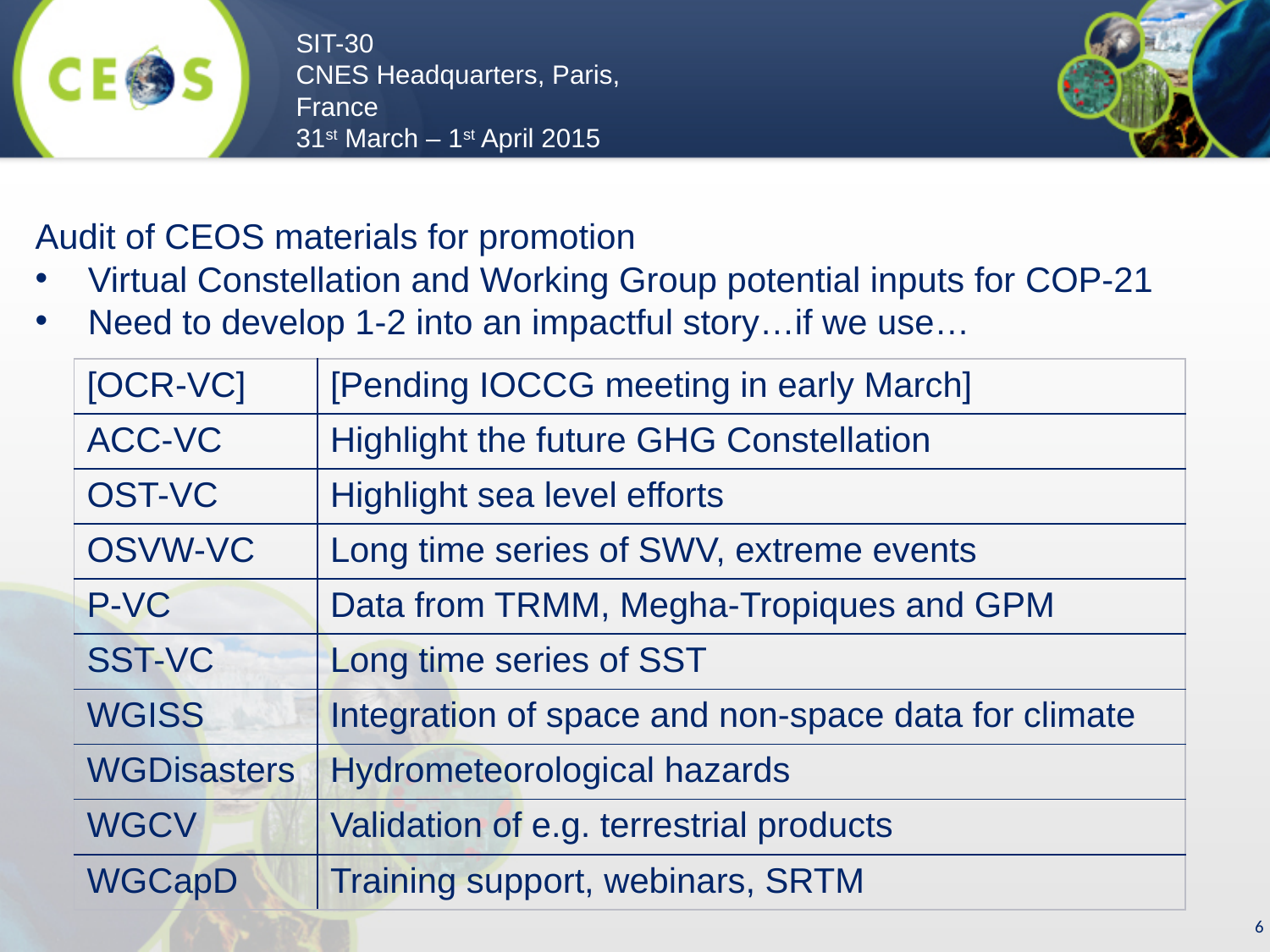

Audit of CEOS materials for promotion
Virtual Constellation and Working Group potential inputs for COP-21
Need to develop 1-2 into an impactful story…if we use…
| [OCR-VC] | [Pending IOCCG meeting in early March] |
| --- | --- |
| ACC-VC | Highlight the future GHG Constellation |
| OST-VC | Highlight sea level efforts |
| OSVW-VC | Long time series of SWV, extreme events |
| P-VC | Data from TRMM, Megha-Tropiques and GPM |
| SST-VC | Long time series of SST |
| WGISS | Integration of space and non-space data for climate |
| WGDisasters | Hydrometeorological hazards |
| WGCV | Validation of e.g. terrestrial products |
| WGCapD | Training support, webinars, SRTM |
6